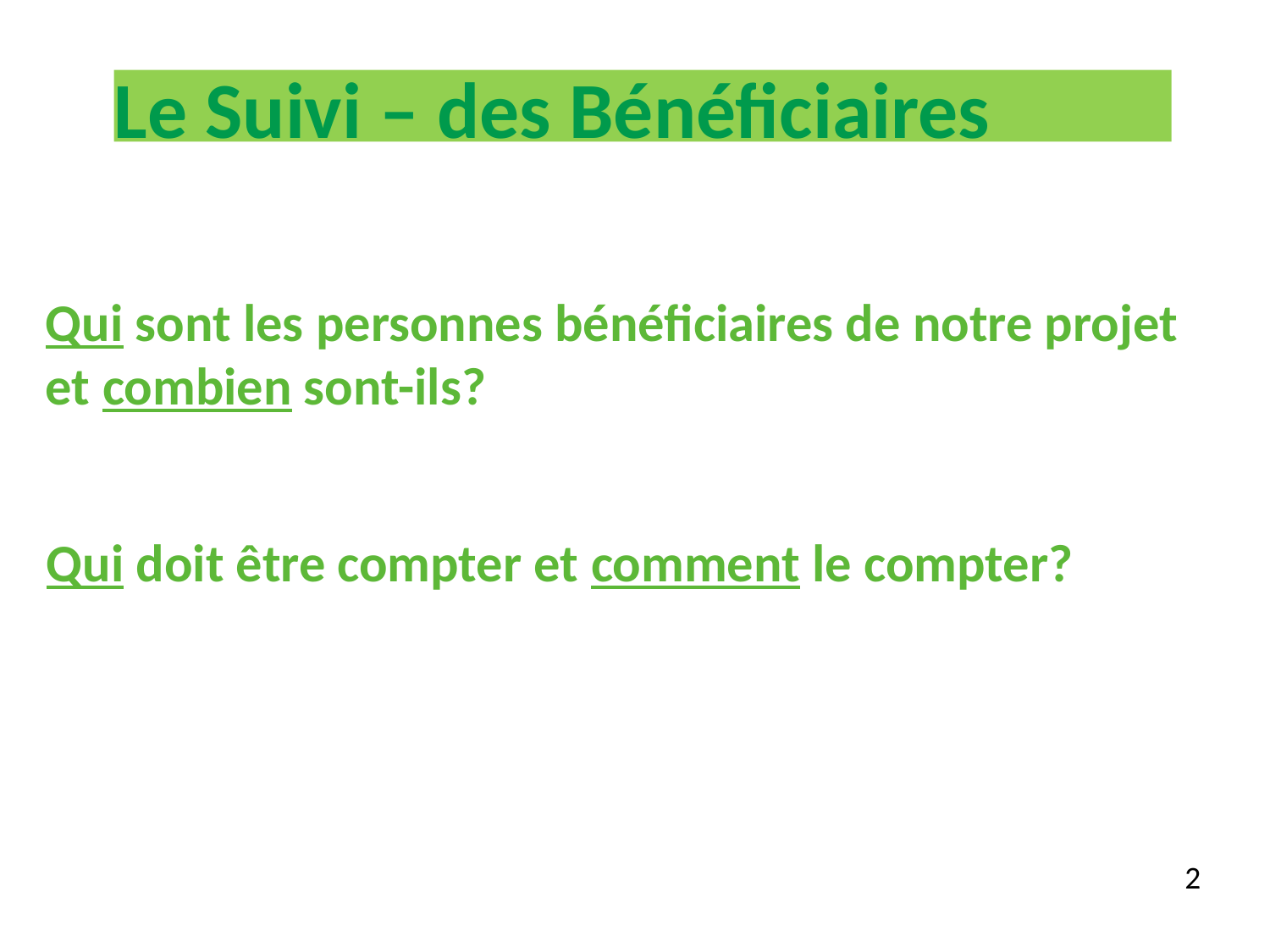

Le Suivi – des Bénéficiaires

Qui sont les personnes bénéficiaires de notre projet et combien sont-ils?
Qui doit être compter et comment le compter?
2